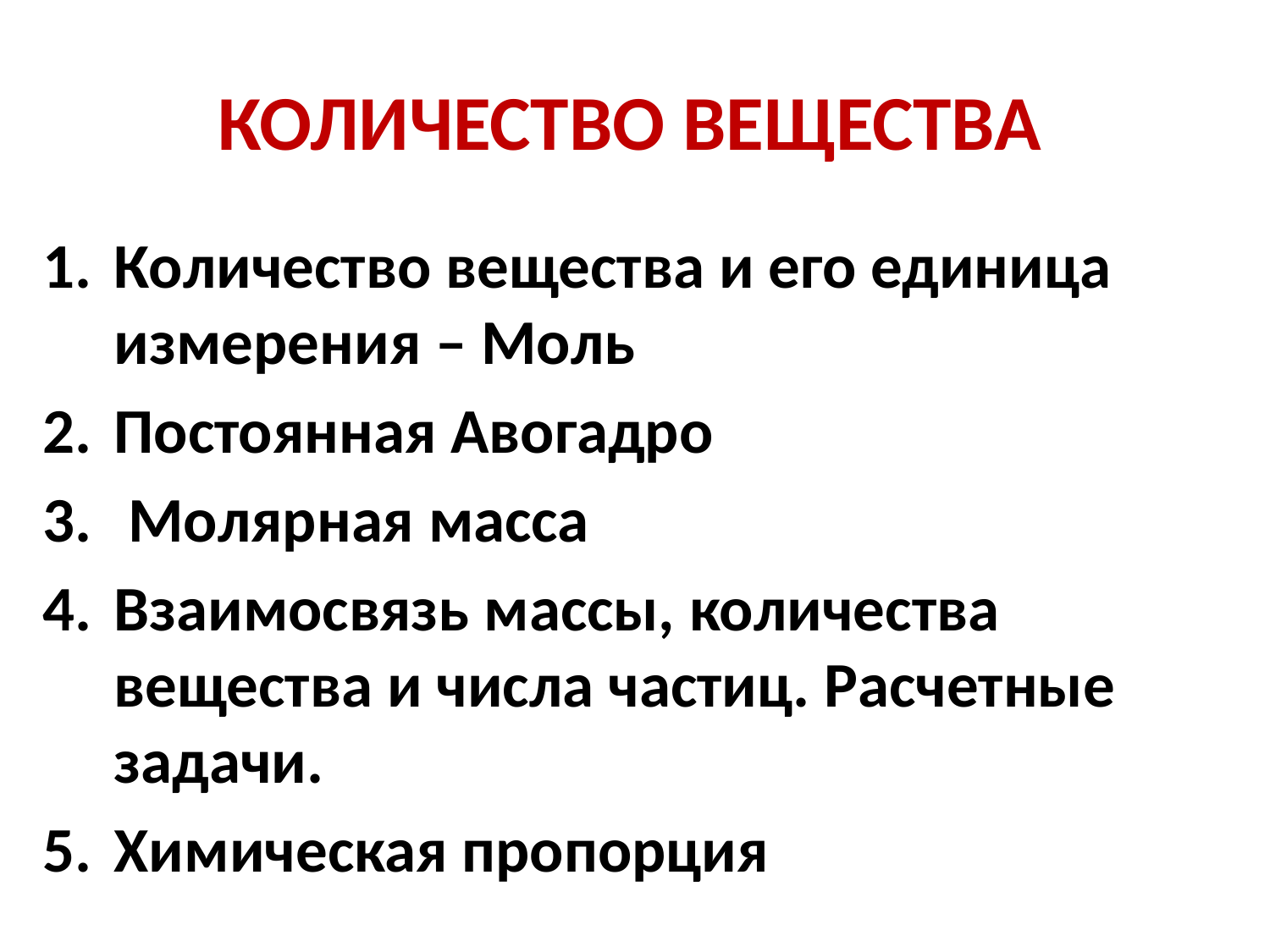

# КОЛИЧЕСТВО ВЕЩЕСТВА
Количество вещества и его единица измерения – Моль
Постоянная Авогадро
 Молярная масса
Взаимосвязь массы, количества вещества и числа частиц. Расчетные задачи.
Химическая пропорция